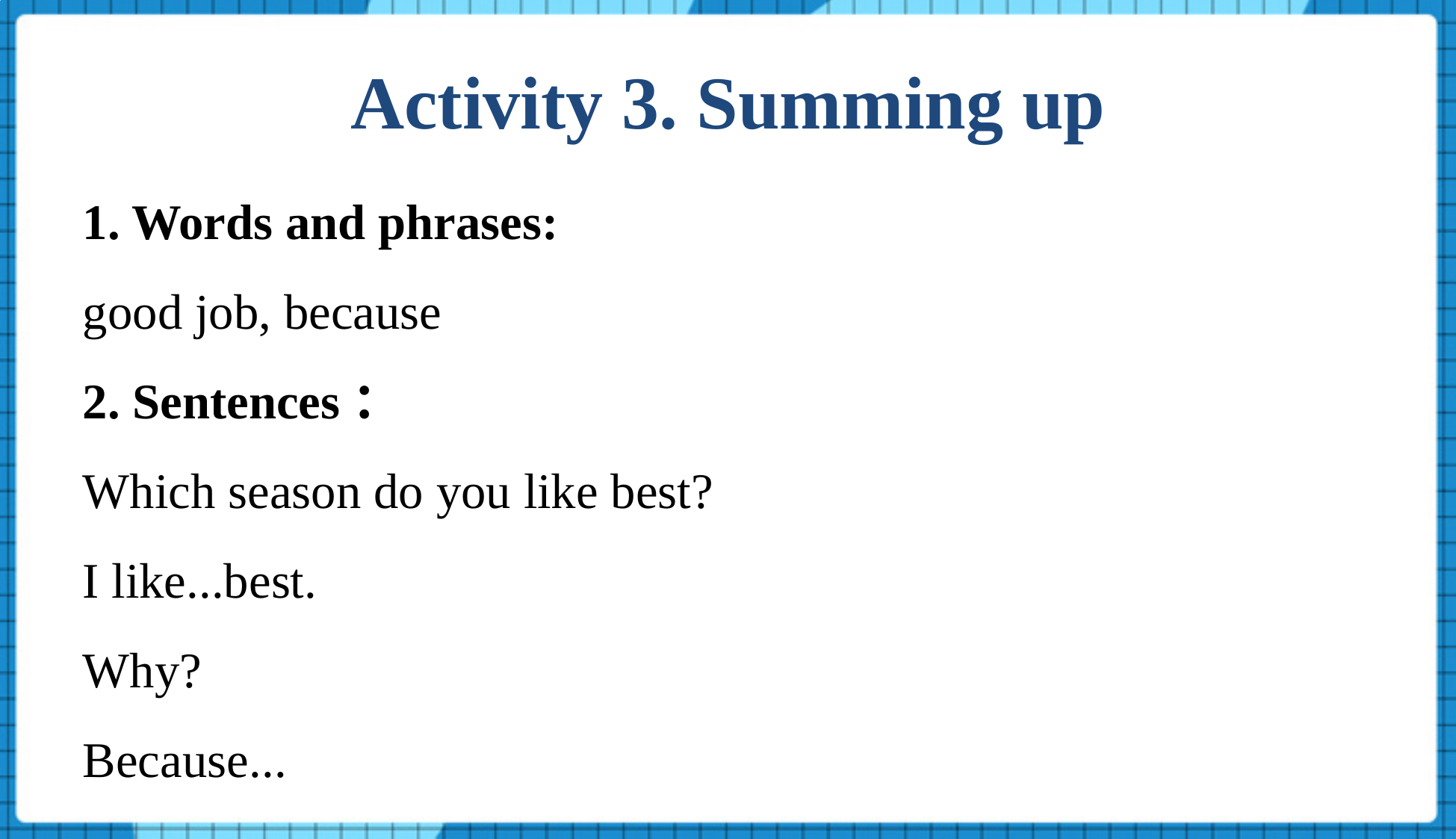

Activity 3. Summing up
1. Words and phrases:
good job, because
2. Sentences：
Which season do you like best?
I like...best.
Why?
Because...